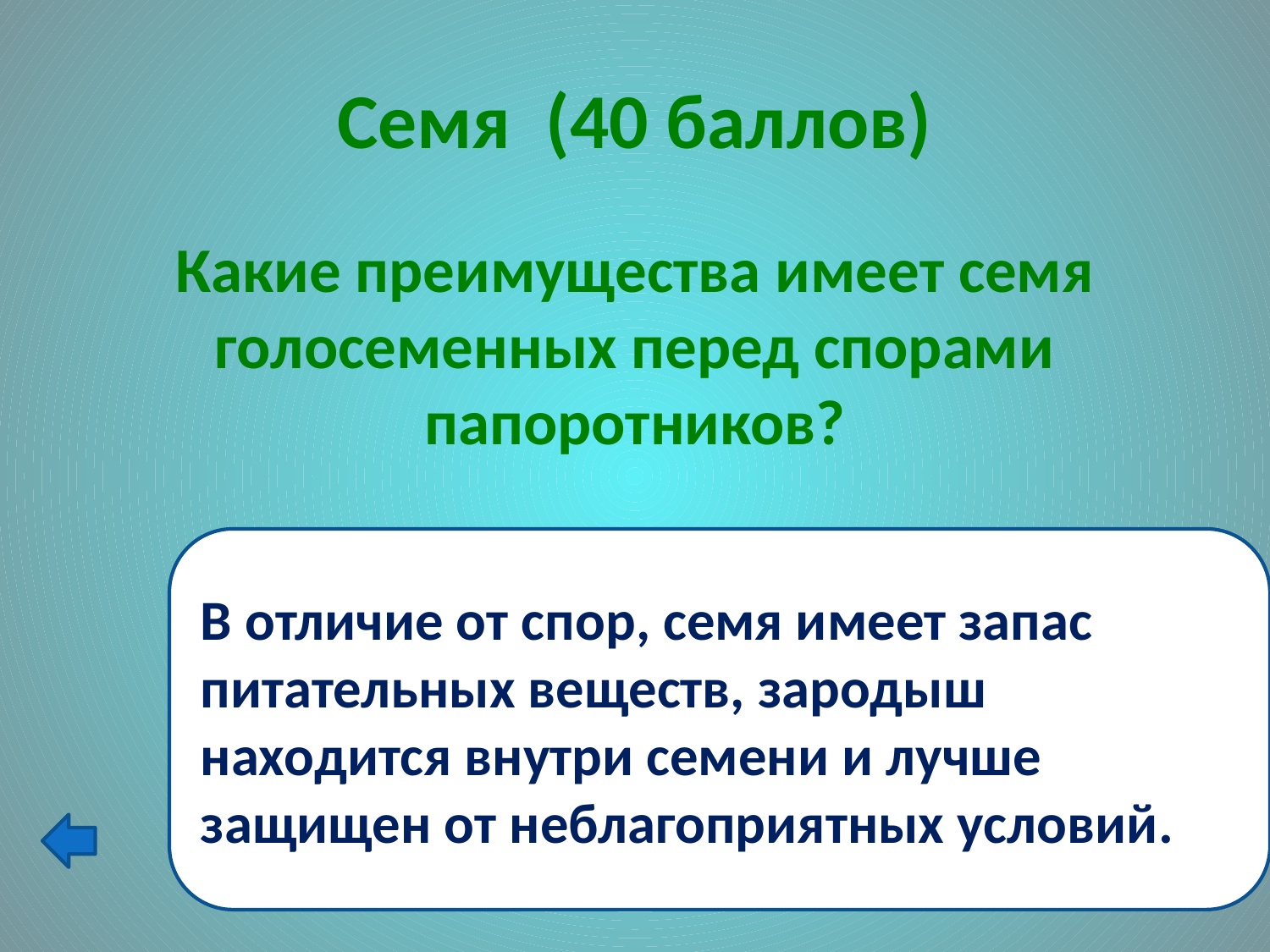

# Семя  (40 баллов)
Какие преимущества имеет семя голосеменных перед спорами папоротников?
В отличие от спор, семя имеет запас питательных веществ, зародыш находится внутри семени и лучше защищен от неблагоприятных условий.